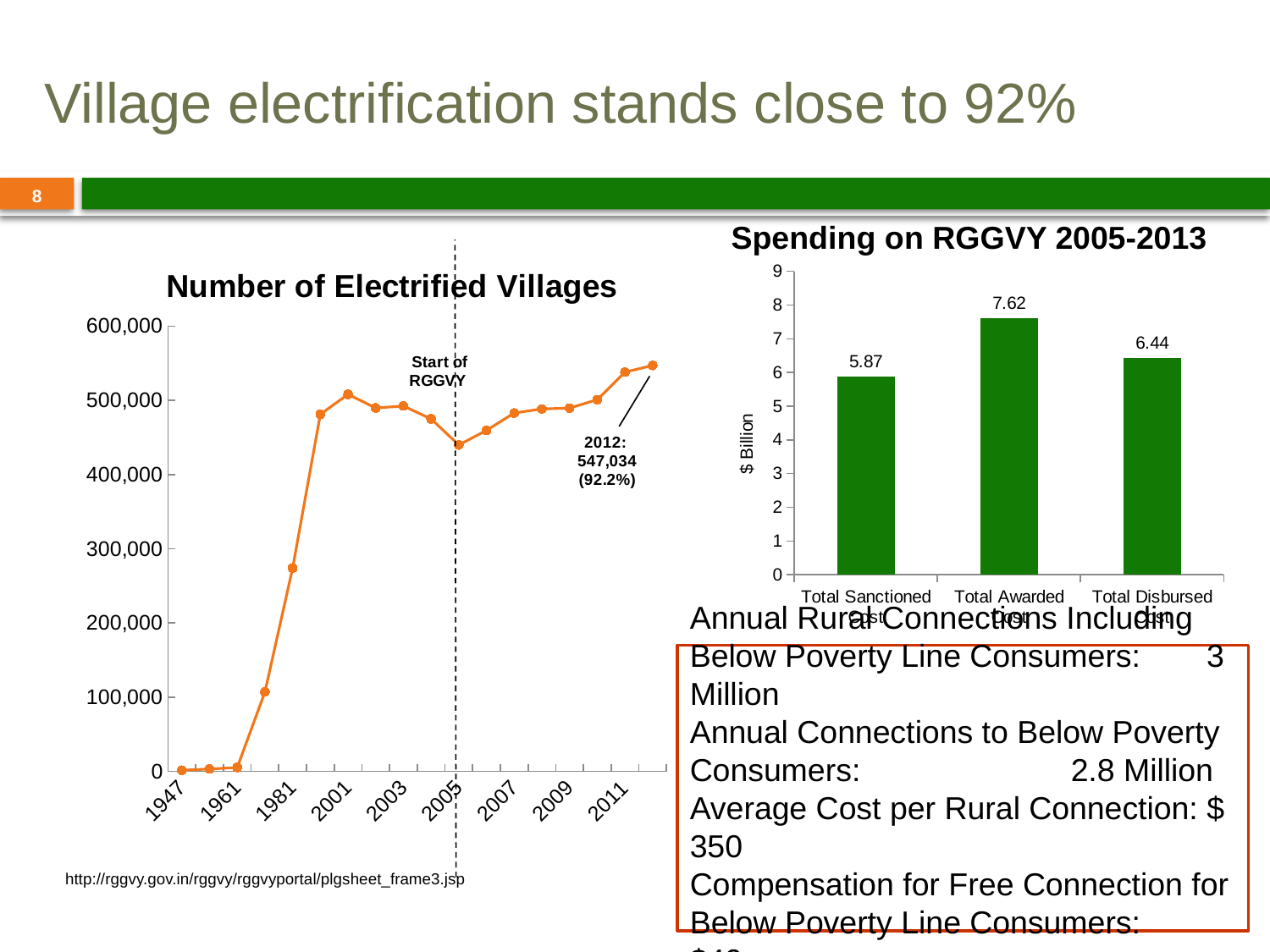

# Village electrification stands close to 92%
8
Spending on RGGVY 2005-2013

[unsupported chart]

### Chart

| Category | Cumulative Spending |
|---|---|
| Total Sanctioned Cost | 5.872888888888888 |
| Total Awarded Cost | 7.622222222222222 |
| Total Disbursed Cost | 6.436888888888889 |
Annual Rural Connections Including Below Poverty Line Consumers:	 3 Million
Annual Connections to Below Poverty Consumers: 		2.8 Million
Average Cost per Rural Connection: $ 350
Compensation for Free Connection for Below Poverty Line Consumers:        $49
http://rggvy.gov.in/rggvy/rggvyportal/plgsheet_frame3.jsp